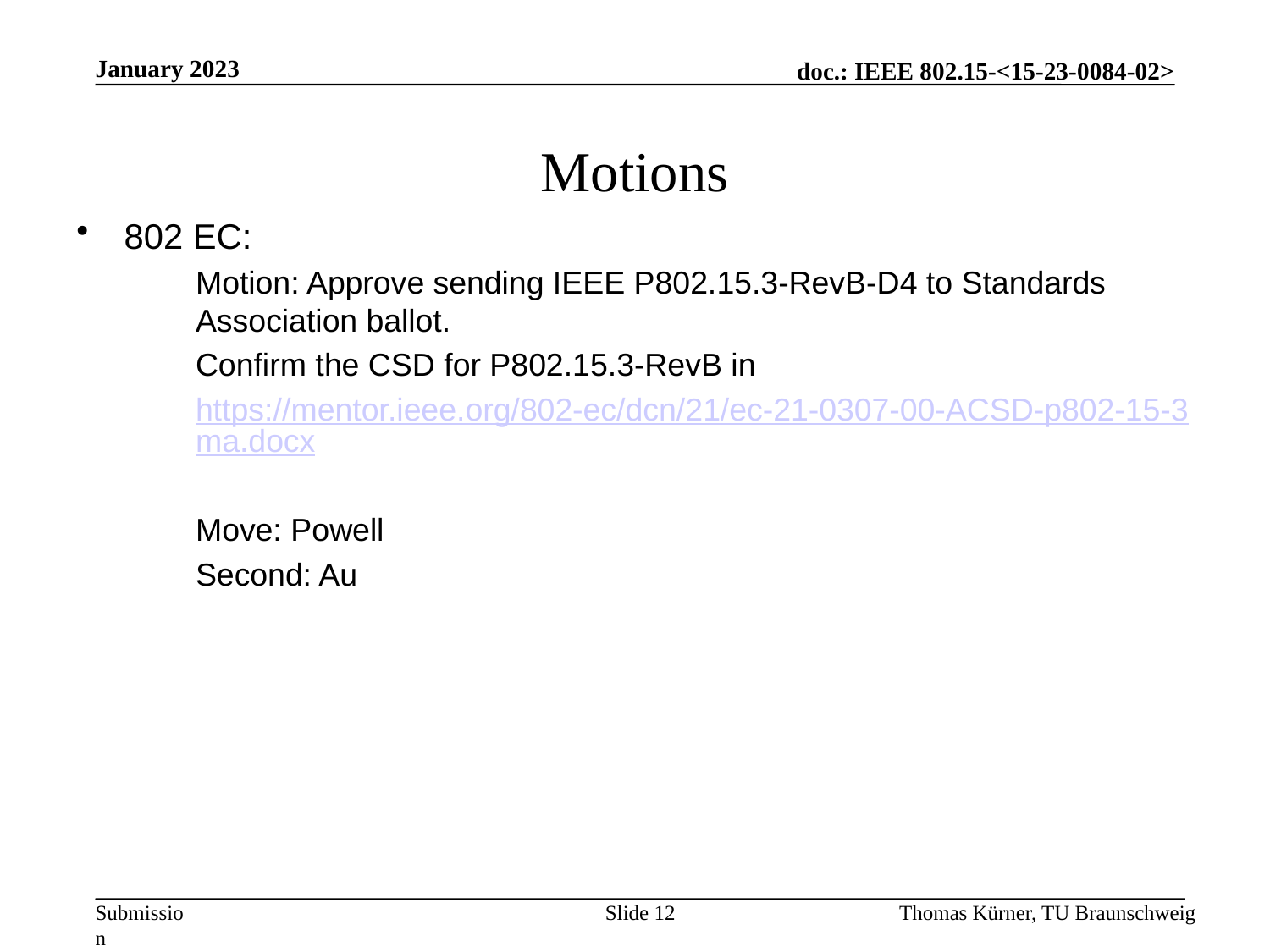

January 2023
# Motions
802 EC:
Motion: Approve sending IEEE P802.15.3-RevB-D4 to Standards Association ballot.
Confirm the CSD for P802.15.3-RevB in
https://mentor.ieee.org/802-ec/dcn/21/ec-21-0307-00-ACSD-p802-15-3ma.docx

Move: Powell
Second: Au
Slide 12
Thomas Kürner, TU Braunschweig